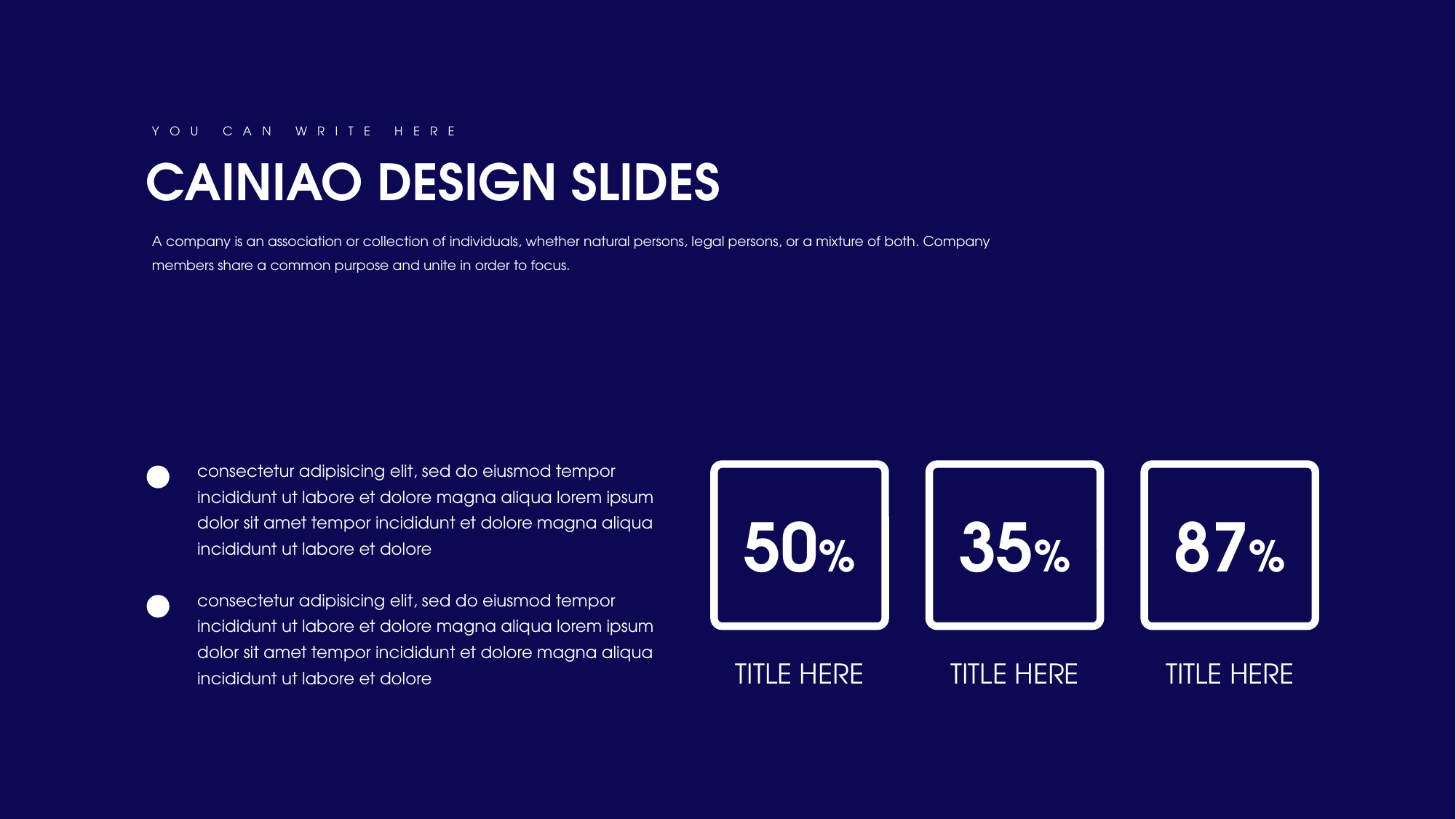

Y   O   U       C   A   N       W   R   I   T   E       H   E   R   E

CAINIAO DESIGN SLIDES
A company is an association or collection of individuals, whether natural persons, legal persons, or a mixture of both. Company members share a common purpose and unite in order to focus.
consectetur adipisicing elit, sed do eiusmod tempor incididunt ut labore et dolore magna aliqua lorem ipsum dolor sit amet tempor incididunt et dolore magna aliqua incididunt ut labore et dolore
50%
35%
87%

consectetur adipisicing elit, sed do eiusmod tempor incididunt ut labore et dolore magna aliqua lorem ipsum dolor sit amet tempor incididunt et dolore magna aliqua incididunt ut labore et dolore

TITLE HERE
TITLE HERE
TITLE HERE